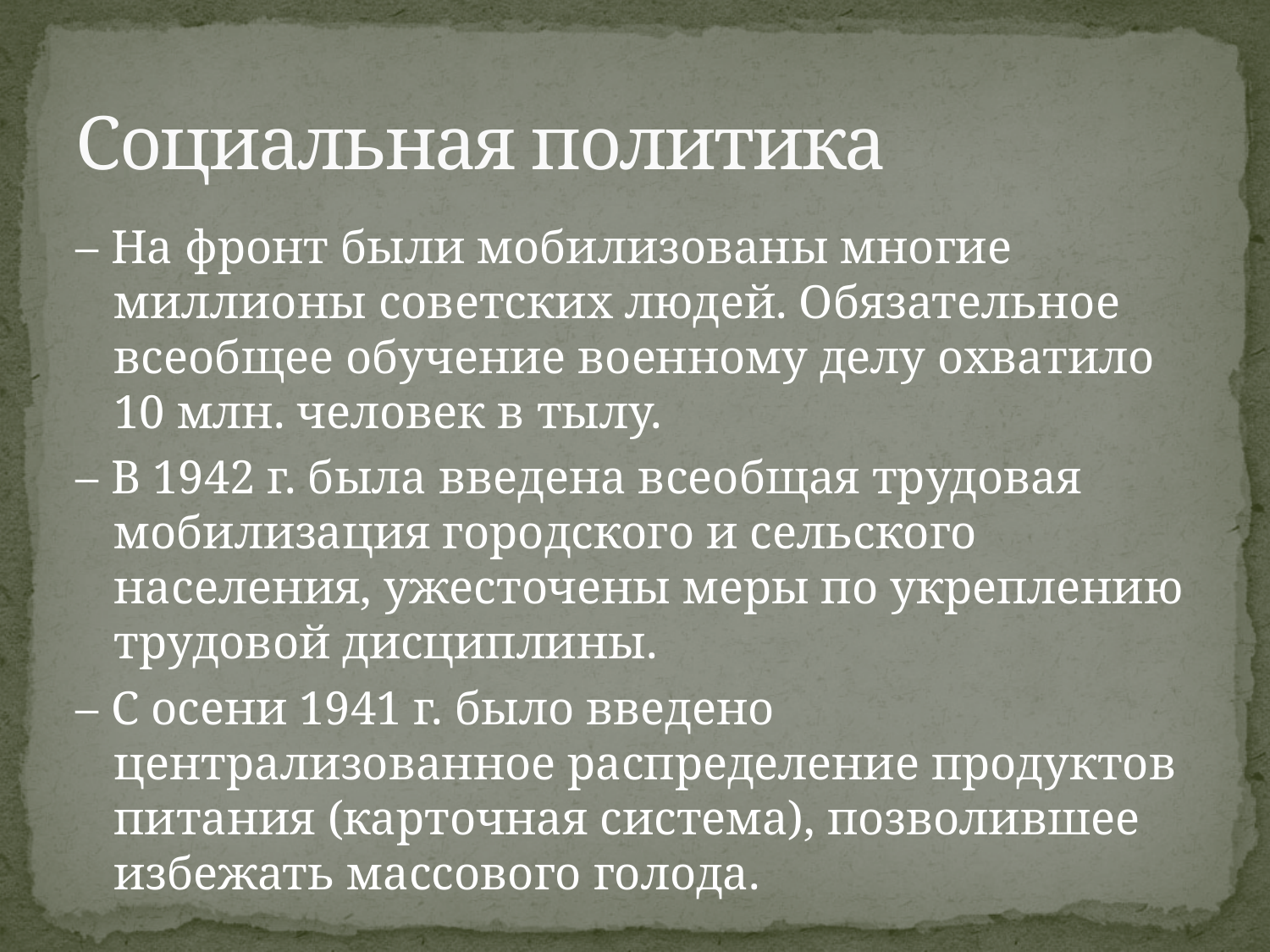

# Социальная политика
– На фронт были мобилизованы многие миллионы советских людей. Обязательное всеобщее обучение военному делу охватило 10 млн. человек в тылу.
– В 1942 г. была введена всеобщая трудовая мобилизация городского и сельского населения, ужесточены меры по укреплению трудовой дисциплины.
– С осени 1941 г. было введено централизованное распределение продуктов питания (карточная система), позволившее избежать массового голода.